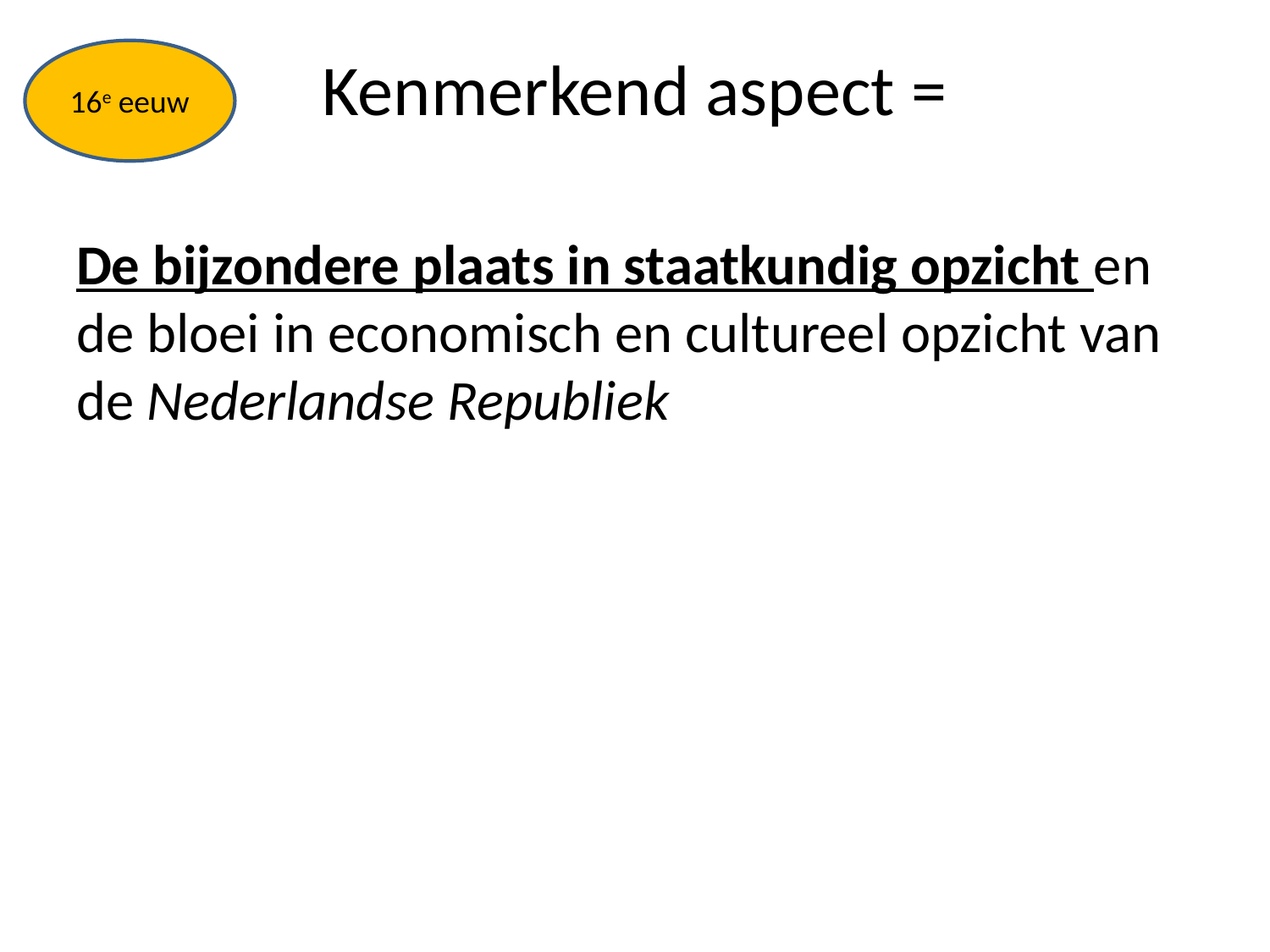

# Kenmerkend aspect =
16e eeuw
De bijzondere plaats in staatkundig opzicht en de bloei in economisch en cultureel opzicht van de Nederlandse Republiek